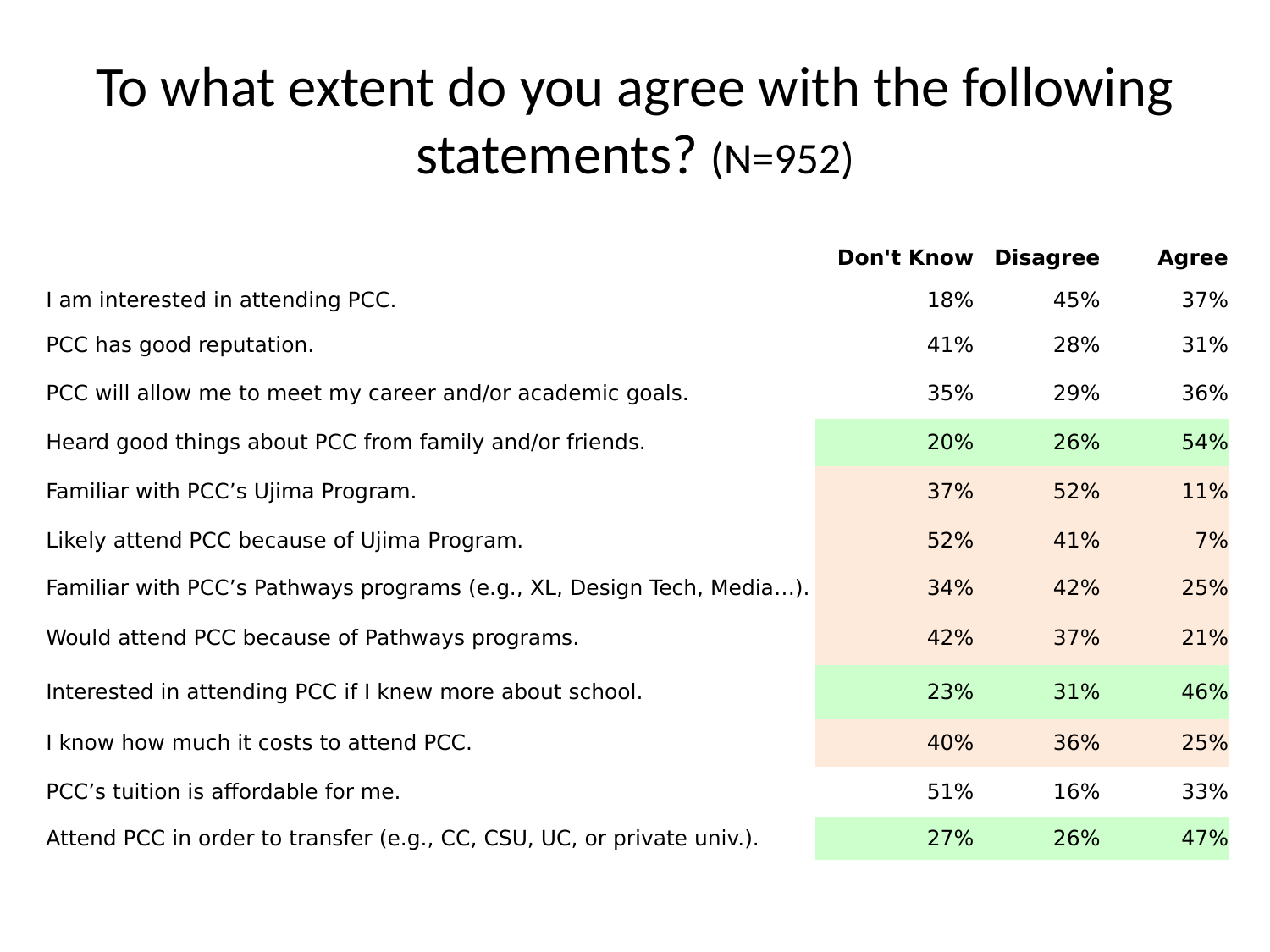

# To what extent do you agree with the following statements? (N=952)
|  | Don't Know | Disagree | Agree |
| --- | --- | --- | --- |
| I am interested in attending PCC. | 18% | 45% | 37% |
| PCC has good reputation. | 41% | 28% | 31% |
| PCC will allow me to meet my career and/or academic goals. | 35% | 29% | 36% |
| Heard good things about PCC from family and/or friends. | 20% | 26% | 54% |
| Familiar with PCC’s Ujima Program. | 37% | 52% | 11% |
| Likely attend PCC because of Ujima Program. | 52% | 41% | 7% |
| Familiar with PCC’s Pathways programs (e.g., XL, Design Tech, Media…). | 34% | 42% | 25% |
| Would attend PCC because of Pathways programs. | 42% | 37% | 21% |
| Interested in attending PCC if I knew more about school. | 23% | 31% | 46% |
| I know how much it costs to attend PCC. | 40% | 36% | 25% |
| PCC’s tuition is affordable for me. | 51% | 16% | 33% |
| Attend PCC in order to transfer (e.g., CC, CSU, UC, or private univ.). | 27% | 26% | 47% |